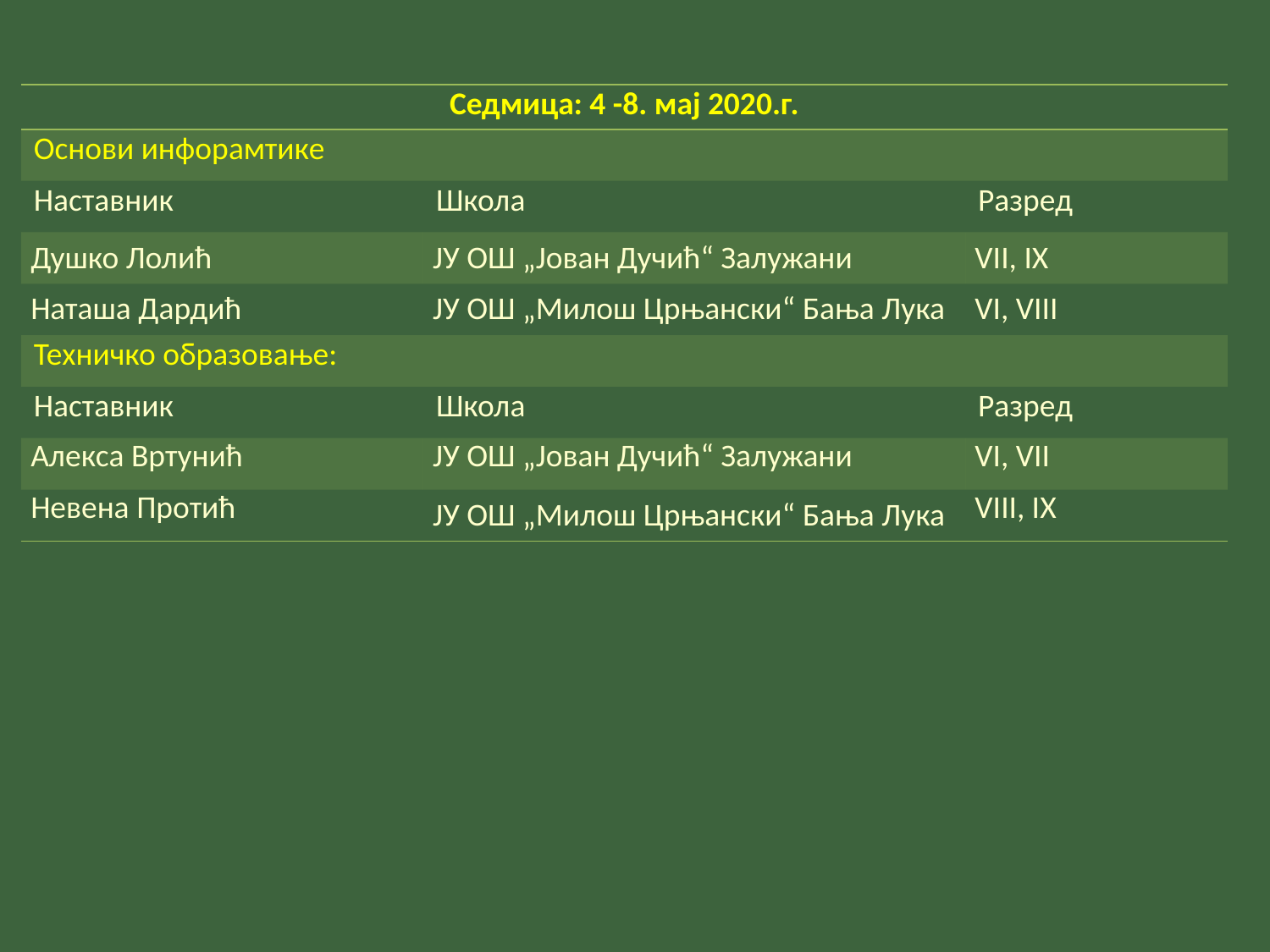

| Седмица: 4 -8. мај 2020.г. |  |  |
| --- | --- | --- |
| Основи инфорамтике |  |  |
| Наставник | Школа | Разред |
| Душко Лолић | ЈУ ОШ „Јован Дучић“ Залужани | VII, IX |
| Наташа Дардић | ЈУ ОШ „Милош Црњански“ Бања Лука | VI, VIII |
| Техничко образовање: |  |  |
| Наставник | Школа | Разред |
| Алекса Вртунић | ЈУ ОШ „Јован Дучић“ Залужани | VI, VII |
| Невена Протић | ЈУ ОШ „Милош Црњански“ Бања Лука | VIII, IX |